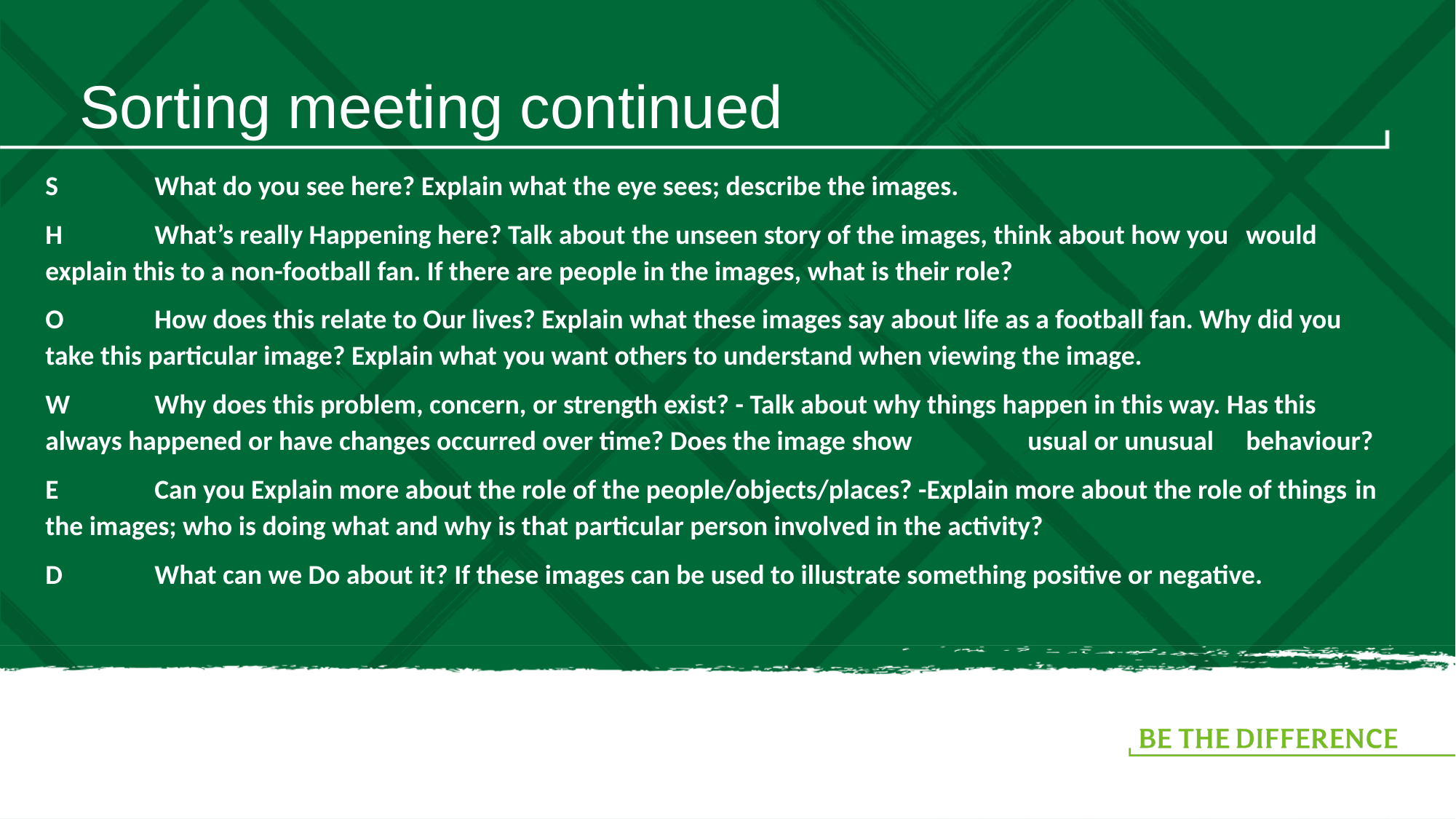

# Sorting meeting continued
S	What do you see here? Explain what the eye sees; describe the images.
H	What’s really Happening here? Talk about the unseen story of the images, think about how you 	would explain this to a non-football fan. If there are people in the images, what is their role?
O	How does this relate to Our lives? Explain what these images say about life as a football fan. Why did you 	take this particular image? Explain what you want others to understand when viewing the image.
W	Why does this problem, concern, or strength exist? - Talk about why things happen in this way. Has this 	always happened or have changes occurred over time? Does the image show 	usual or unusual 	behaviour?
E	Can you Explain more about the role of the people/objects/places? -Explain more about the role of things 	in the images; who is doing what and why is that particular person involved in the activity?
D	What can we Do about it? If these images can be used to illustrate something positive or negative.